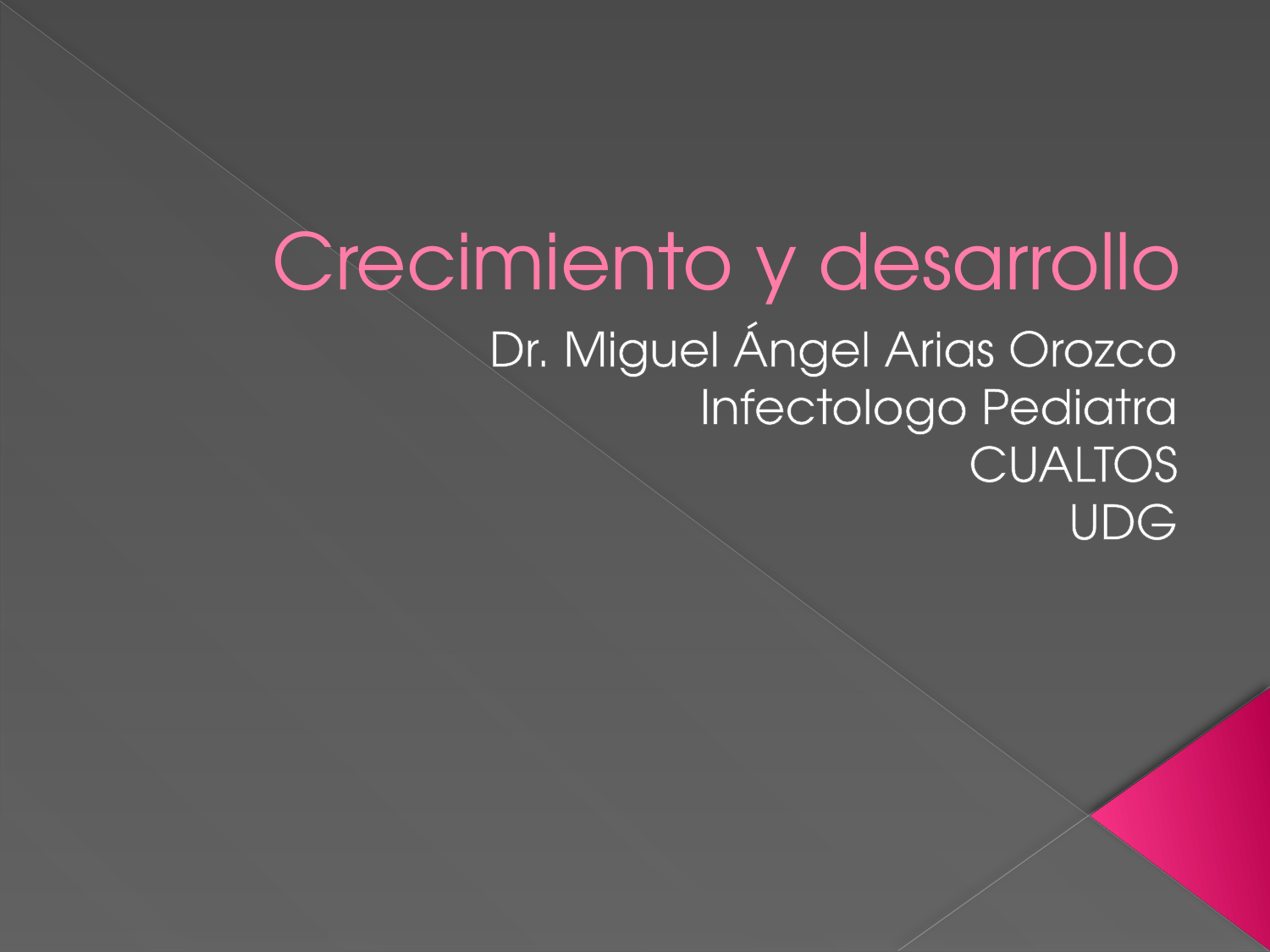

# Crecimiento y desarrollo
Dr. Miguel Ángel Arias Orozco
Infectologo Pediatra
CUALTOS
UDG